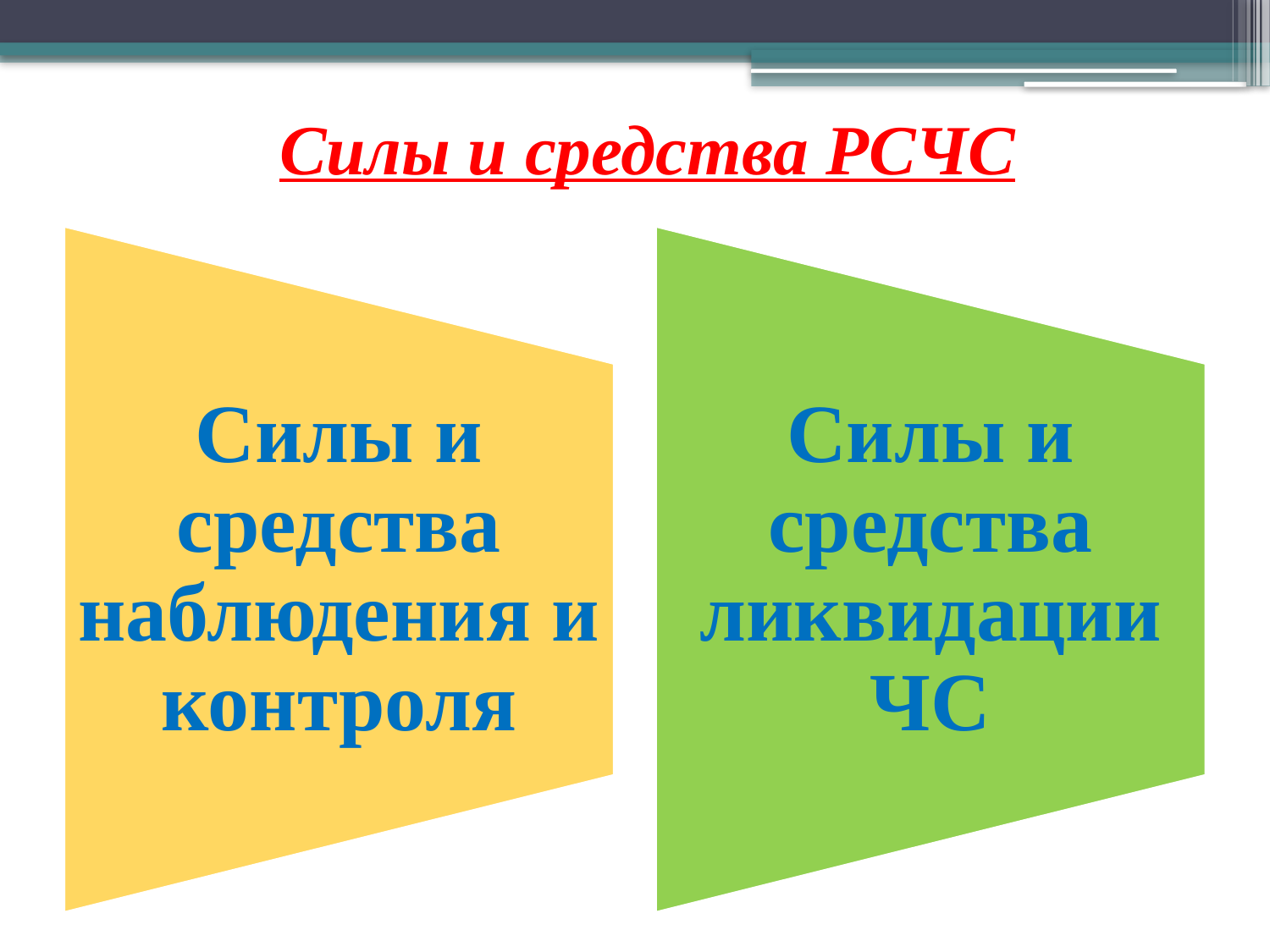

# Силы и средства РСЧС
Силы и средства наблюдения и контроля
Силы и средства ликвидации ЧС